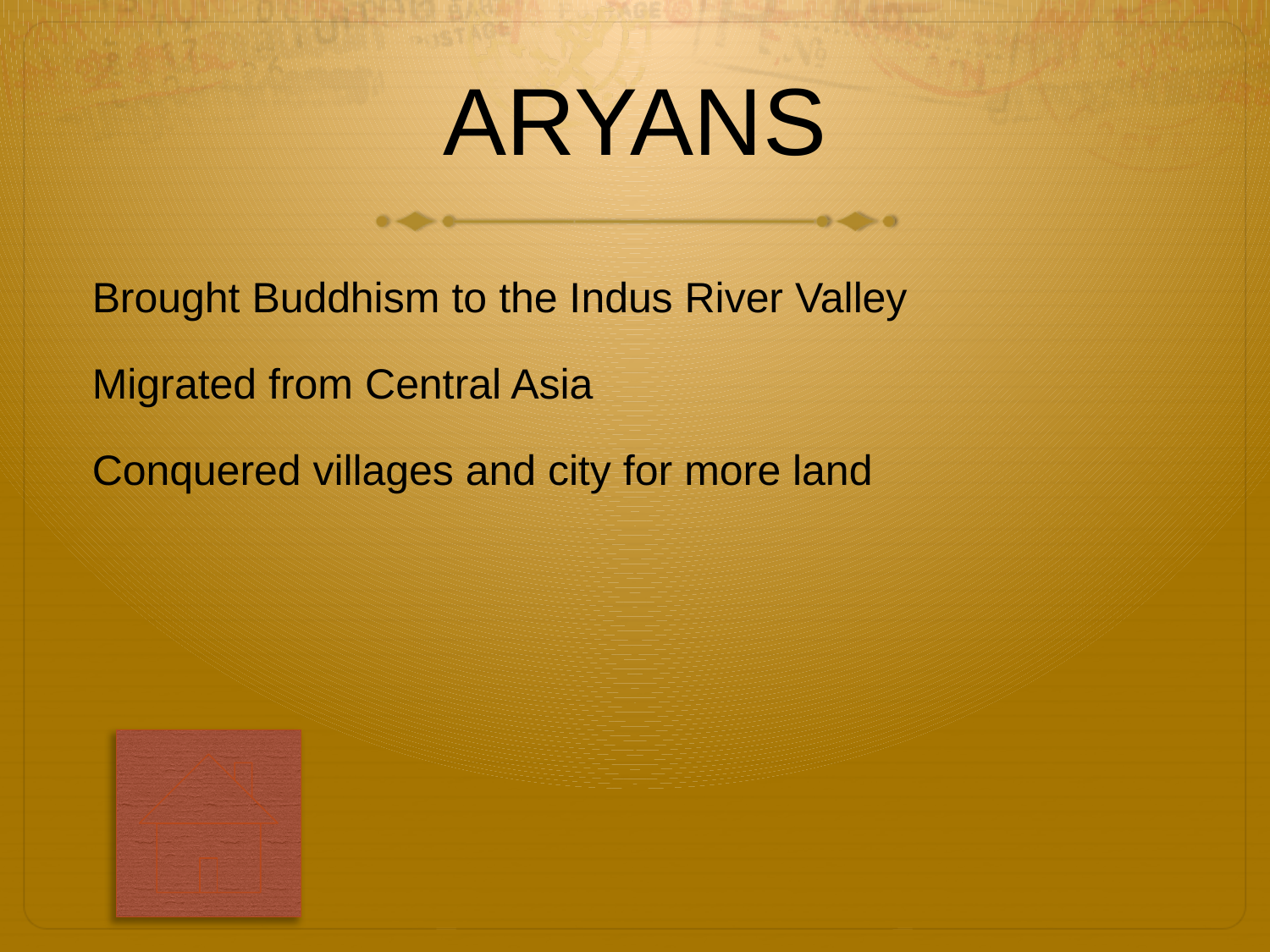

# ARYANS
Brought Buddhism to the Indus River Valley
Migrated from Central Asia
Conquered villages and city for more land